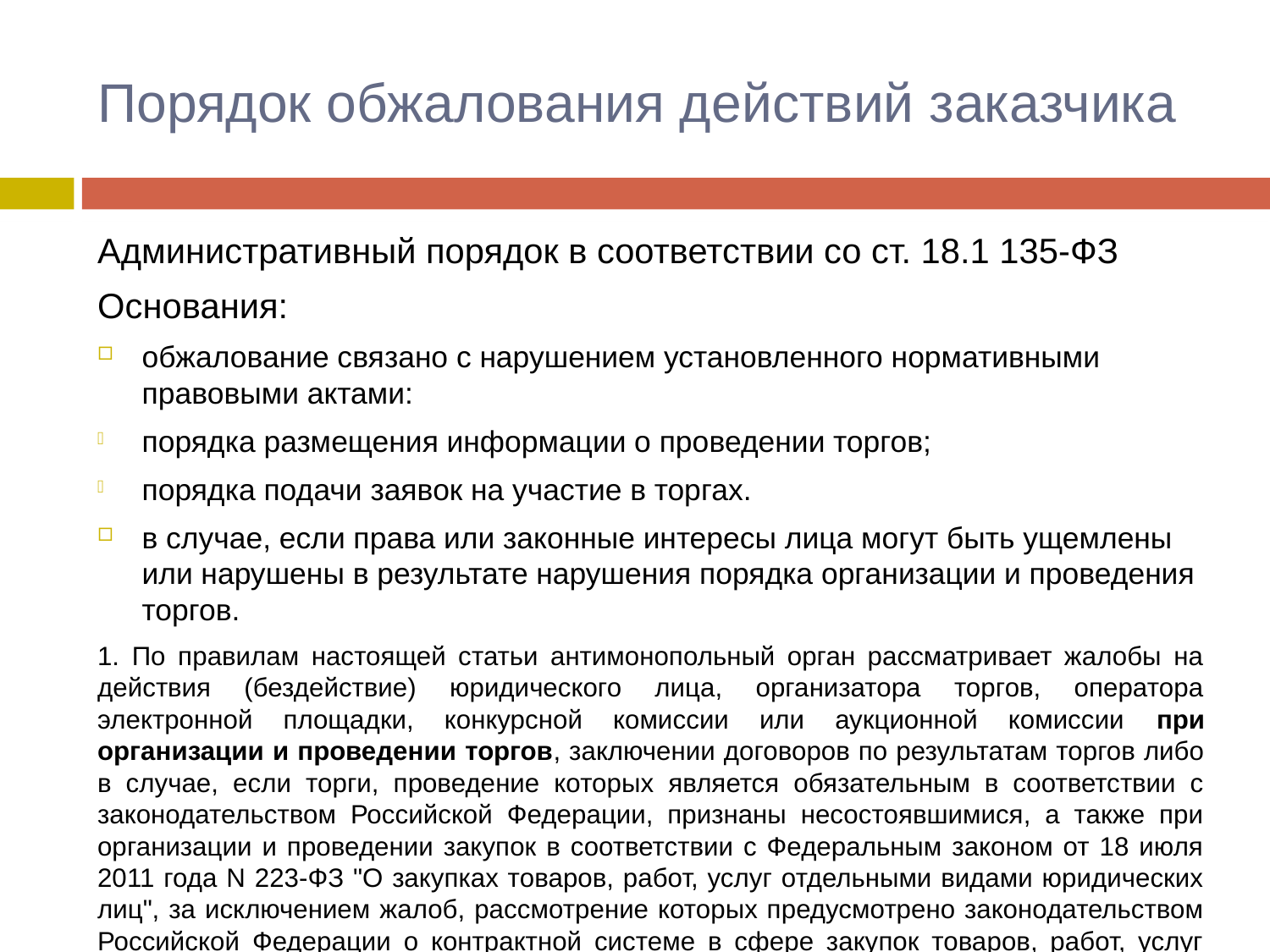

# Порядок обжалования действий заказчика
Административный порядок в соответствии со ст. 18.1 135-ФЗ
Основания:
обжалование связано с нарушением установленного нормативными правовыми актами:
порядка размещения информации о проведении торгов;
порядка подачи заявок на участие в торгах.
в случае, если права или законные интересы лица могут быть ущемлены или нарушены в результате нарушения порядка организации и проведения торгов.
1. По правилам настоящей статьи антимонопольный орган рассматривает жалобы на действия (бездействие) юридического лица, организатора торгов, оператора электронной площадки, конкурсной комиссии или аукционной комиссии при организации и проведении торгов, заключении договоров по результатам торгов либо в случае, если торги, проведение которых является обязательным в соответствии с законодательством Российской Федерации, признаны несостоявшимися, а также при организации и проведении закупок в соответствии с Федеральным законом от 18 июля 2011 года N 223-ФЗ "О закупках товаров, работ, услуг отдельными видами юридических лиц", за исключением жалоб, рассмотрение которых предусмотрено законодательством Российской Федерации о контрактной системе в сфере закупок товаров, работ, услуг для обеспечения государственных и муниципальных нужд.